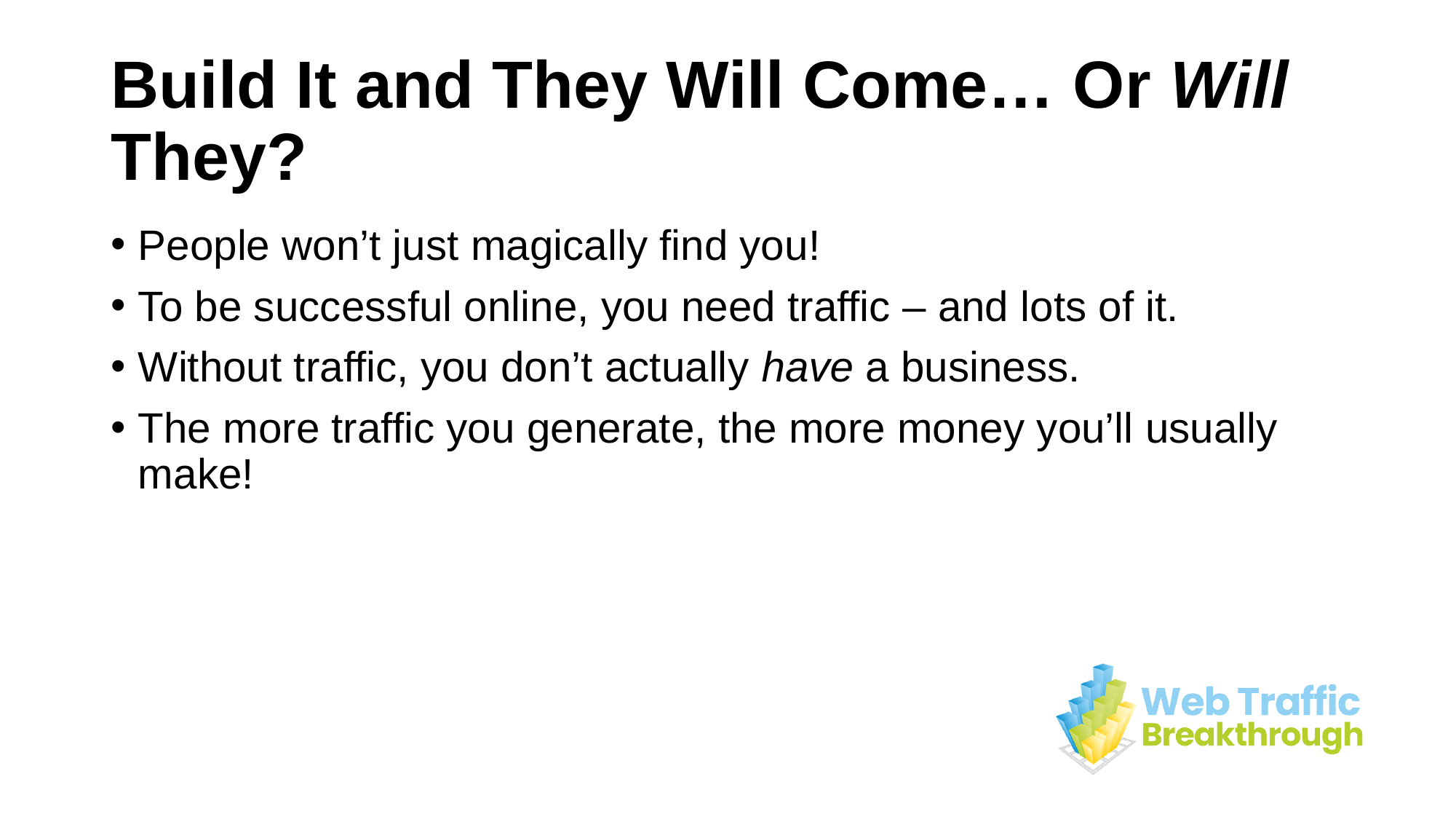

# Build It and They Will Come… Or Will They?
People won’t just magically find you!
To be successful online, you need traffic – and lots of it.
Without traffic, you don’t actually have a business.
The more traffic you generate, the more money you’ll usually make!